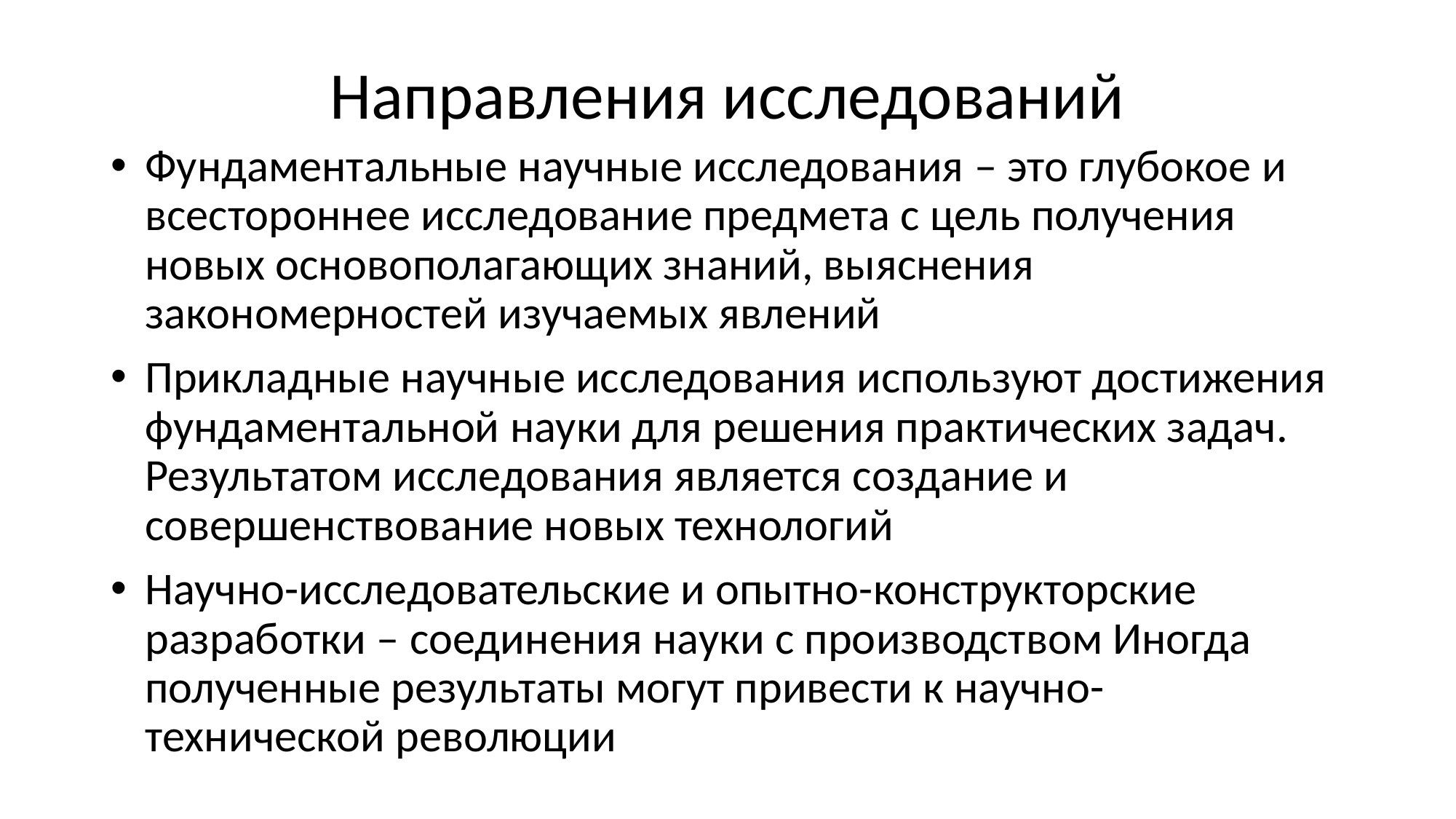

# Направления исследований
Фундаментальные научные исследования – это глубокое и всестороннее исследование предмета с цель получения новых основополагающих знаний, выяснения закономерностей изучаемых явлений
Прикладные научные исследования используют достижения фундаментальной науки для решения практических задач. Результатом исследования является создание и совершенствование новых технологий
Научно-исследовательские и опытно-конструкторские разработки – соединения науки с производством Иногда полученные результаты могут привести к научно-технической революции